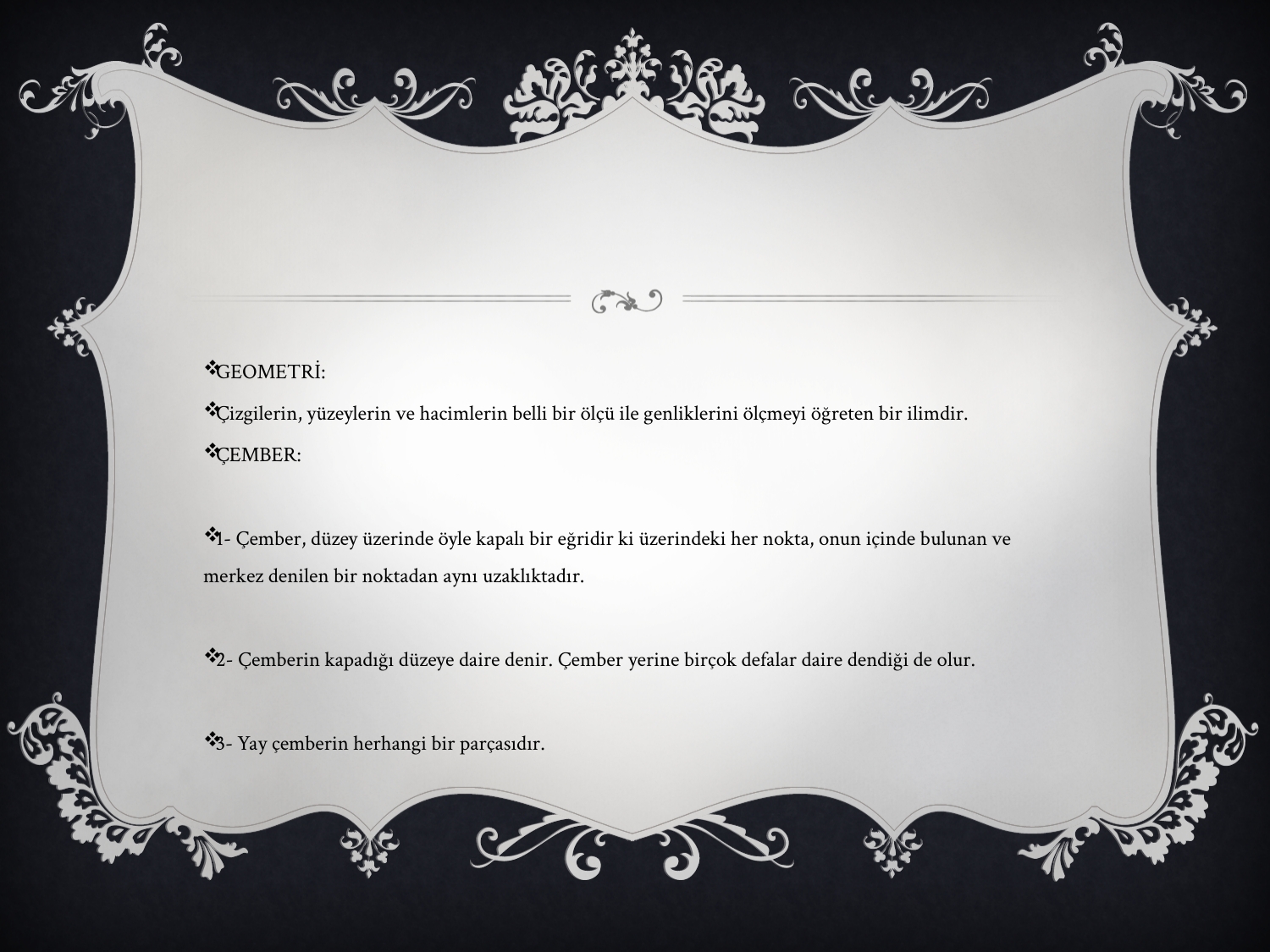

#
GEOMETRİ:
Çizgilerin, yüzeylerin ve hacimlerin belli bir ölçü ile genliklerini ölçmeyi öğreten bir ilimdir.
ÇEMBER:

1- Çember, düzey üzerinde öyle kapalı bir eğridir ki üzerindeki her nokta, onun içinde bulunan ve merkez denilen bir noktadan aynı uzaklıktadır.

2- Çemberin kapadığı düzeye daire denir. Çember yerine birçok defalar daire dendiği de olur.

3- Yay çemberin herhangi bir parçasıdır.